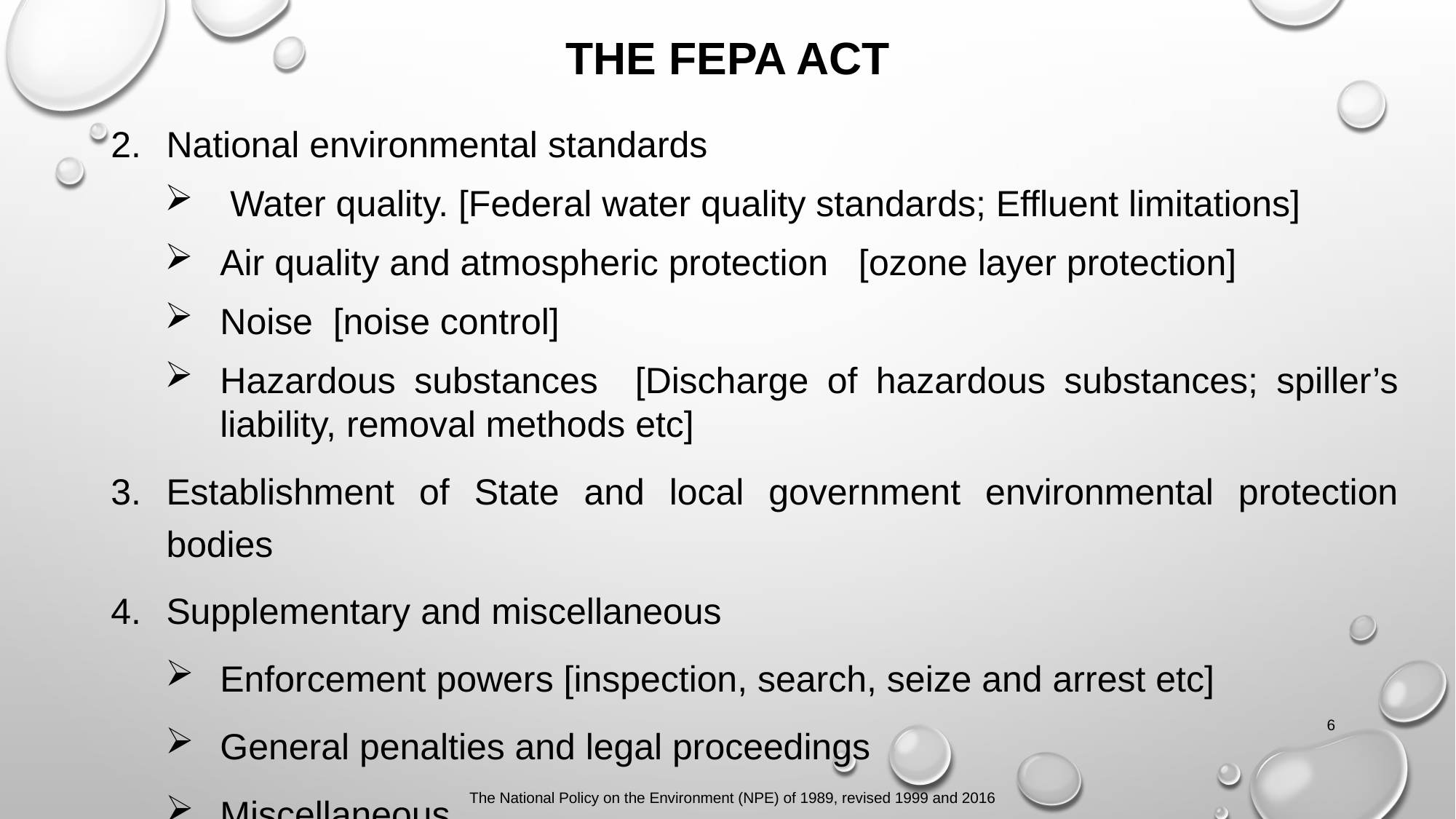

# The Fepa act
National environmental standards
 Water quality. [Federal water quality standards; Effluent limitations]
Air quality and atmospheric protection   [ozone layer protection]
Noise  [noise control]
Hazardous substances  [Discharge of hazardous substances; spiller’s liability, removal methods etc]
Establishment of State and local government environmental protection bodies
Supplementary and miscellaneous
Enforcement powers [inspection, search, seize and arrest etc]
General penalties and legal proceedings
Miscellaneous
6
The National Policy on the Environment (NPE) of 1989, revised 1999 and 2016